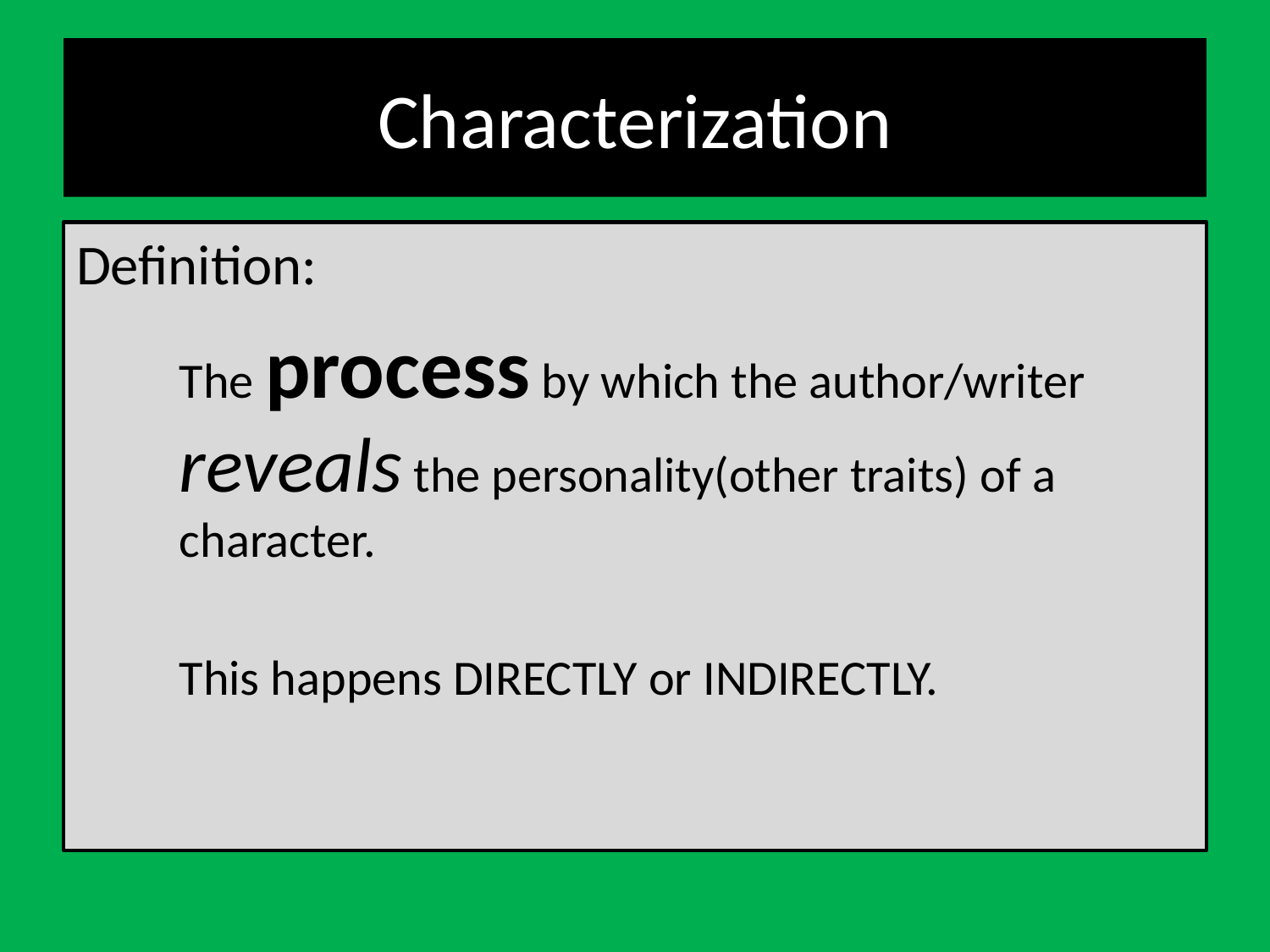

# Characterization
Definition:
	The process by which the author/writer reveals the personality(other traits) of a character.

	This happens DIRECTLY or INDIRECTLY.